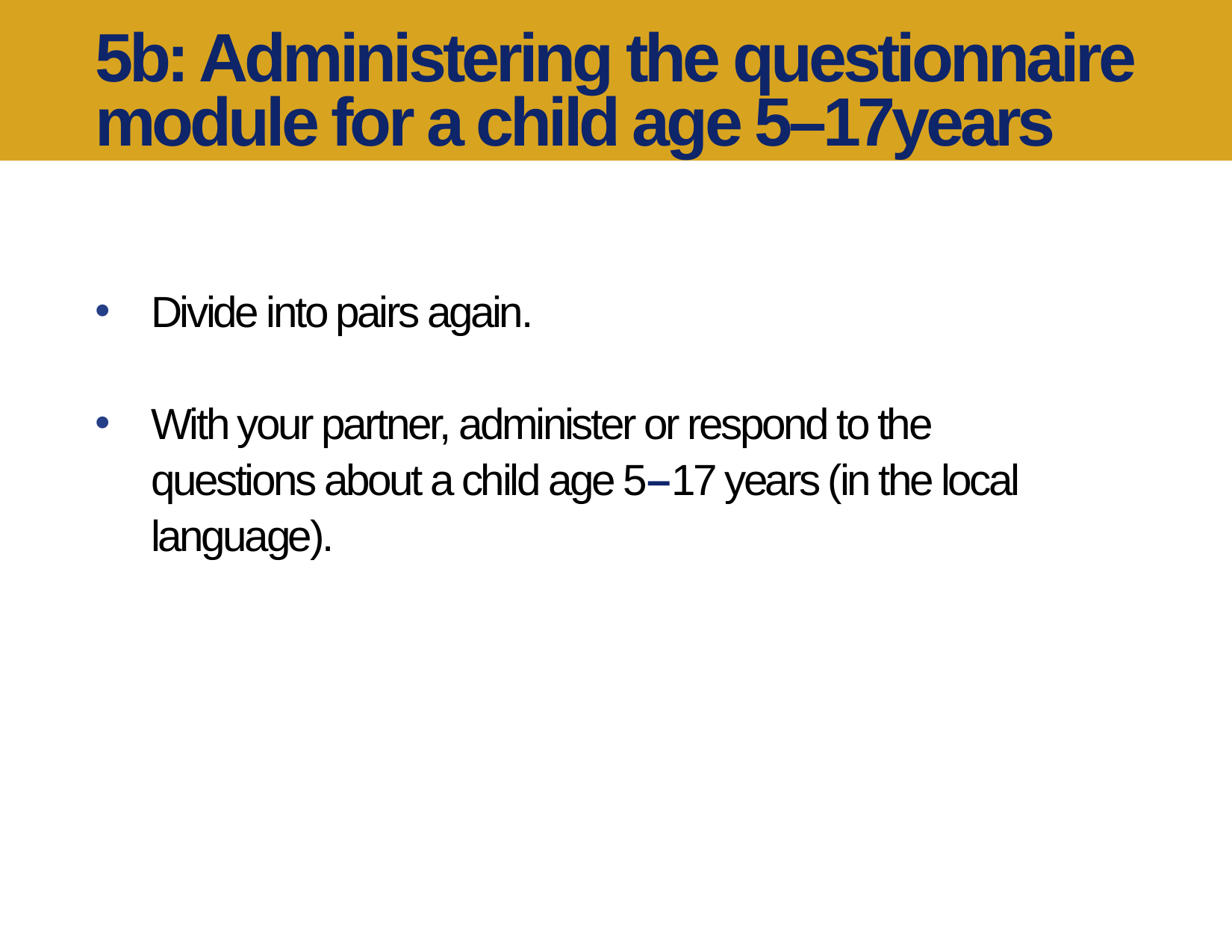

5b: Administering the questionnaire module for a child age 5–17years
Divide into pairs again.

With your partner, administer or respond to the questions about a child age 5–17 years (in the local language).